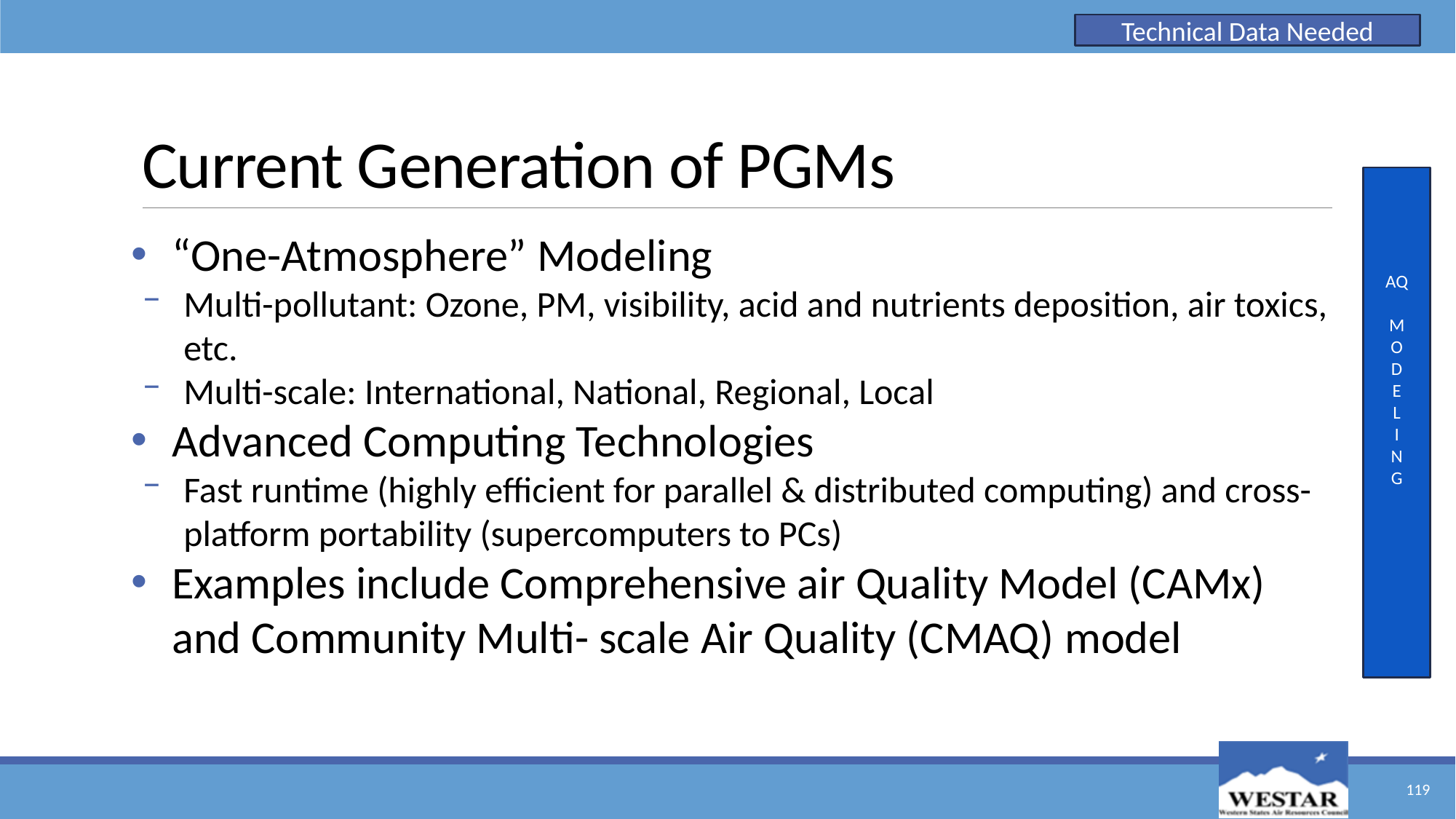

Technical Data Needed
# Current Generation of PGMs
AQ

M
O
D
E
L
I
N
G

“One-Atmosphere” Modeling
Multi-pollutant: Ozone, PM, visibility, acid and nutrients deposition, air toxics, etc.
Multi-scale: International, National, Regional, Local
Advanced Computing Technologies
Fast runtime (highly efficient for parallel & distributed computing) and cross-platform portability (supercomputers to PCs)
Examples include Comprehensive air Quality Model (CAMx) and Community Multi- scale Air Quality (CMAQ) model

119